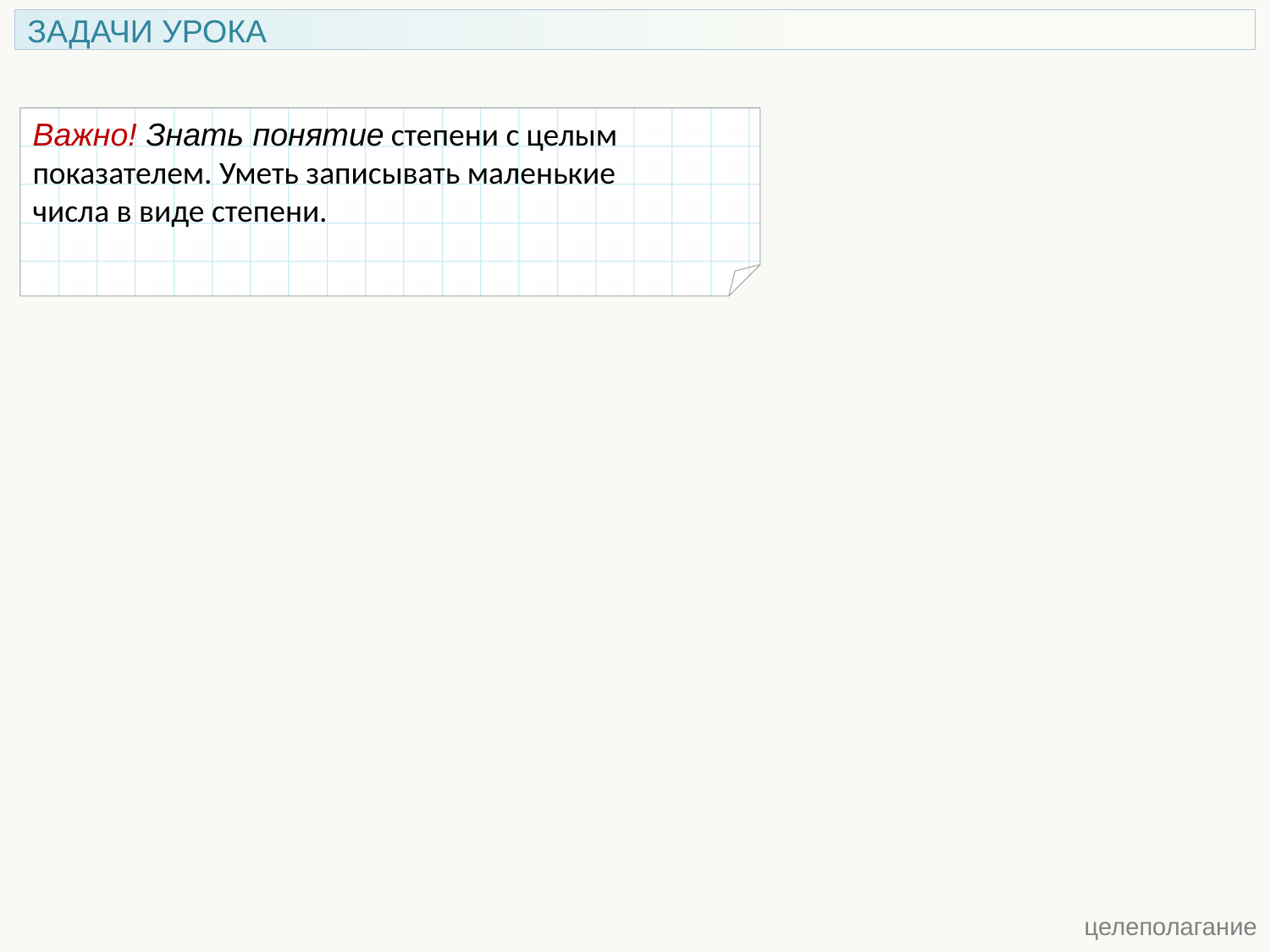

ЗАДАЧИ УРОКА

Важно! Знать понятие степени с целым показателем. Уметь записывать маленькие
числа в виде степени.
  целеполагание